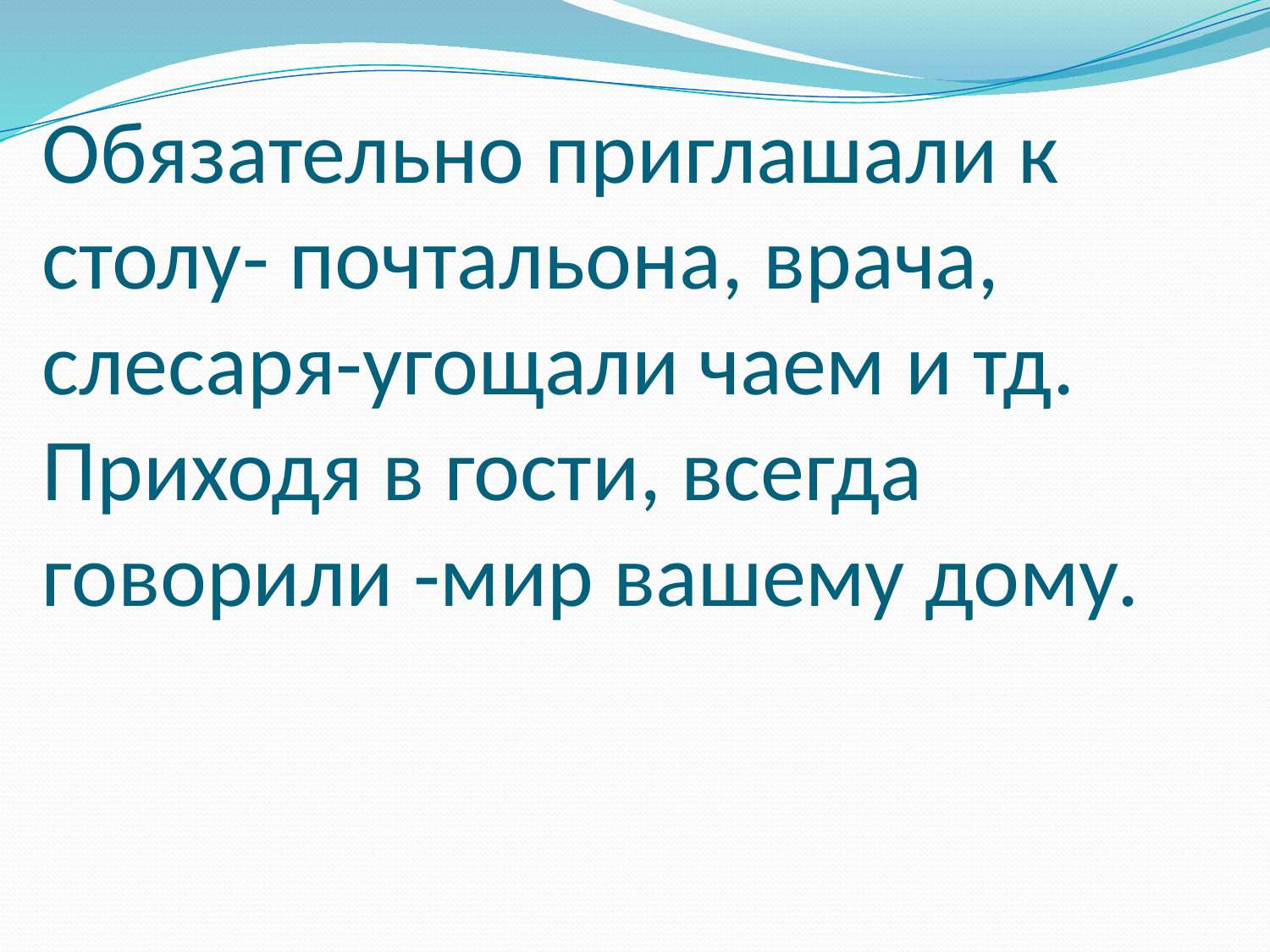

# Обязательно приглашали к столу- почтальона, врача, слесаря-угощали чаем и тд. Приходя в гости, всегда говорили -мир вашему дому.